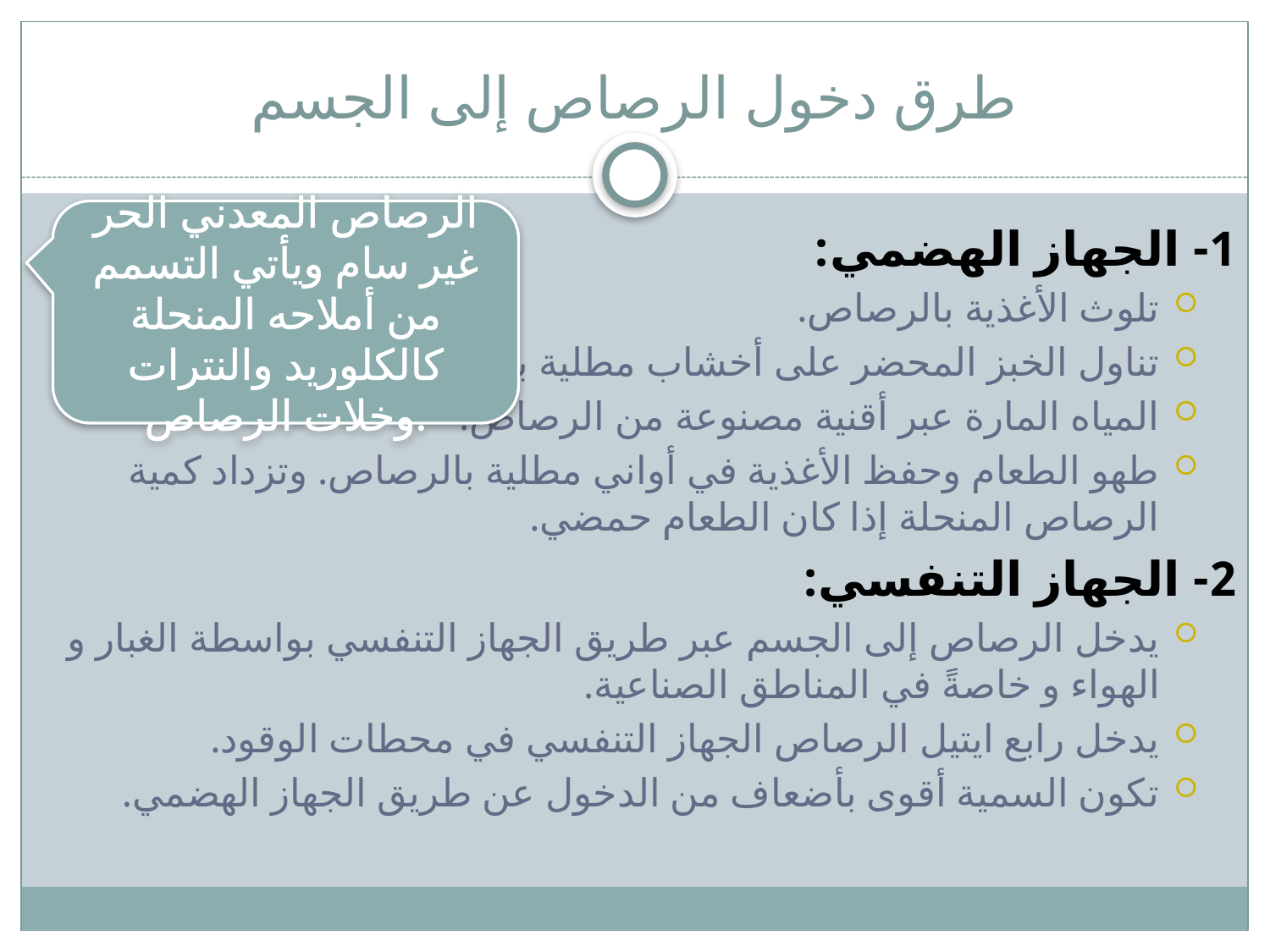

# طرق دخول الرصاص إلى الجسم
الرصاص المعدني الحر غير سام ويأتي التسمم من أملاحه المنحلة كالكلوريد والنترات وخلات الرصاص.
1- الجهاز الهضمي:
تلوث الأغذية بالرصاص.
تناول الخبز المحضر على أخشاب مطلية بالرصاص.
المياه المارة عبر أقنية مصنوعة من الرصاص.
طهو الطعام وحفظ الأغذية في أواني مطلية بالرصاص. وتزداد كمية الرصاص المنحلة إذا كان الطعام حمضي.
2- الجهاز التنفسي:
يدخل الرصاص إلى الجسم عبر طريق الجهاز التنفسي بواسطة الغبار و الهواء و خاصةً في المناطق الصناعية.
يدخل رابع ايتيل الرصاص الجهاز التنفسي في محطات الوقود.
تكون السمية أقوى بأضعاف من الدخول عن طريق الجهاز الهضمي.